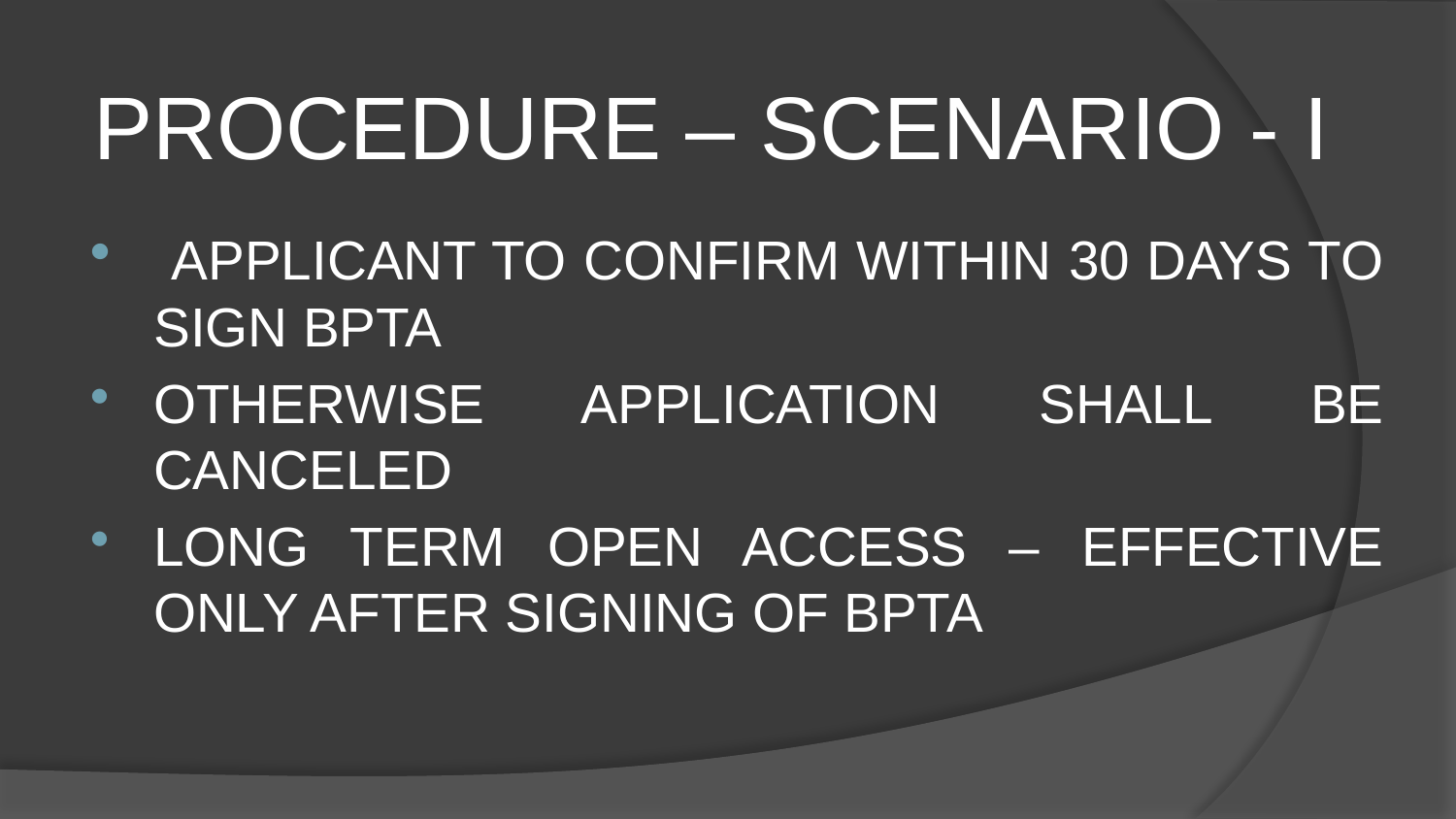

# PROCEDURE – SCENARIO - I
 APPLICANT TO CONFIRM WITHIN 30 DAYS TO SIGN BPTA
OTHERWISE APPLICATION SHALL BE CANCELED
LONG TERM OPEN ACCESS – EFFECTIVE ONLY AFTER SIGNING OF BPTA